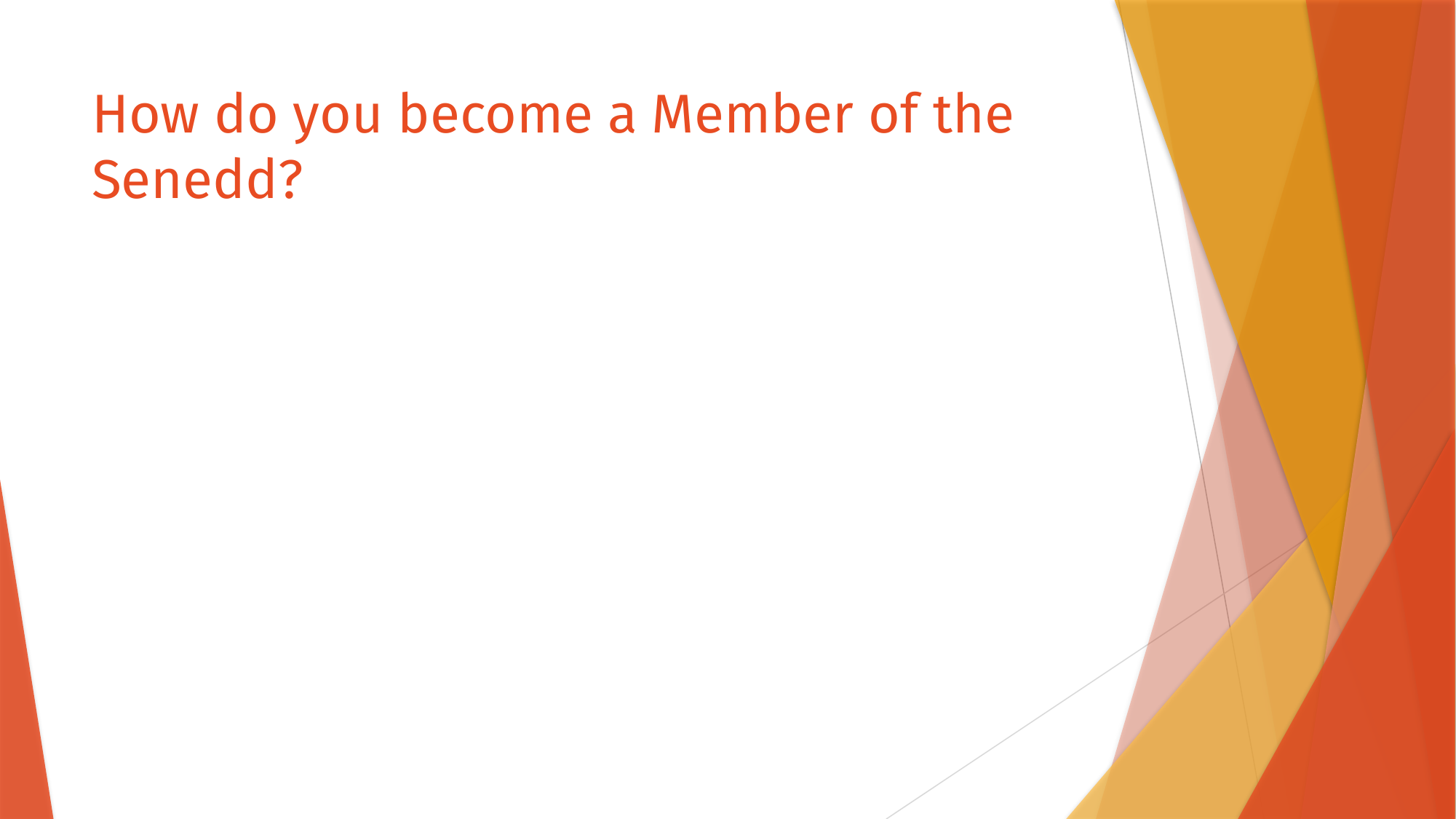

# How do you become a Member of the Senedd?